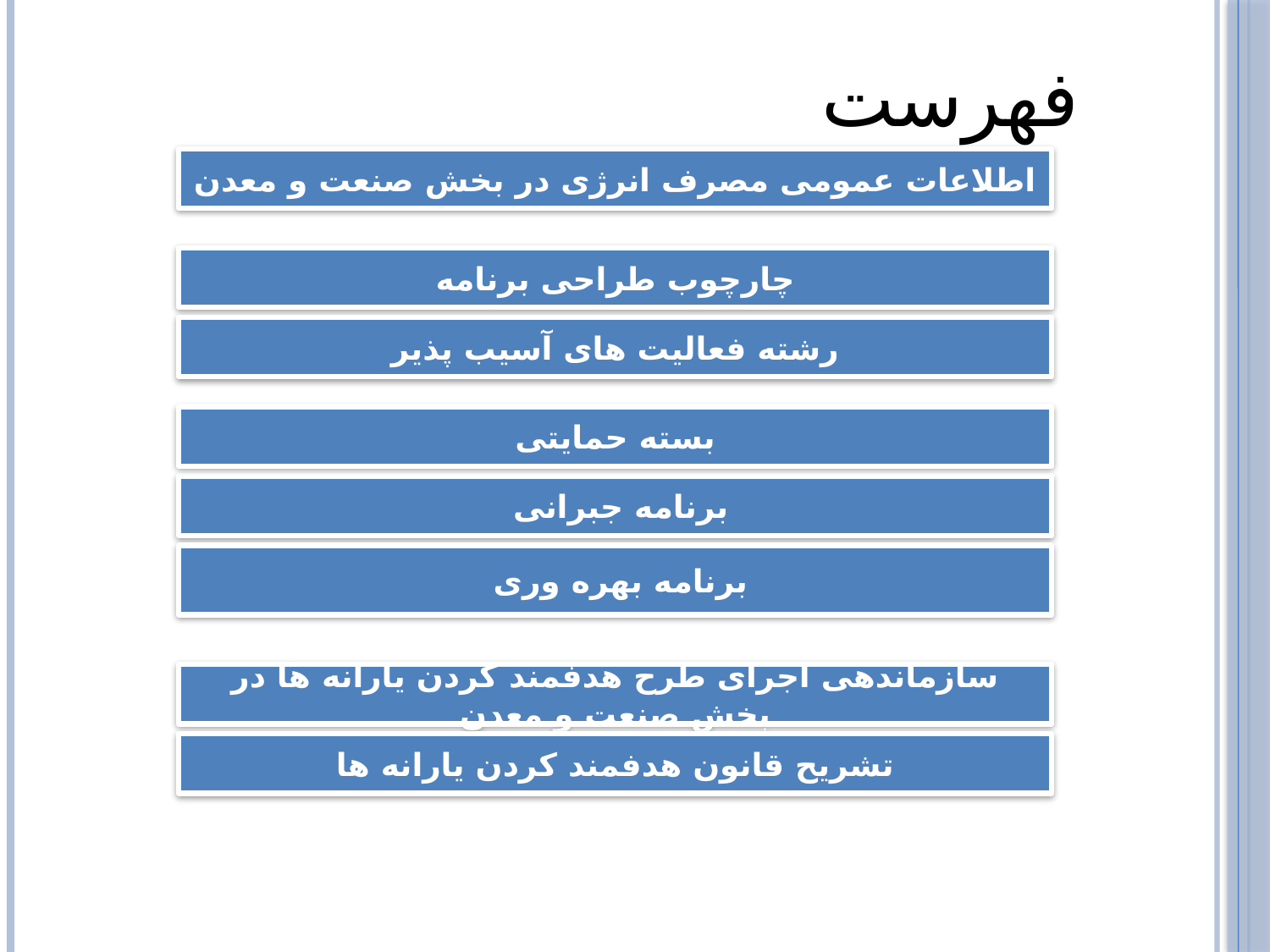

# فهرست
اطلاعات عمومی مصرف انرژی در بخش صنعت و معدن
چارچوب طراحی برنامه
رشته فعالیت های آسیب پذیر
بسته حمایتی
برنامه جبرانی
برنامه بهره وری
سازماندهی اجرای طرح هدفمند کردن یارانه ها در بخش صنعت و معدن
تشریح قانون هدفمند کردن یارانه ها